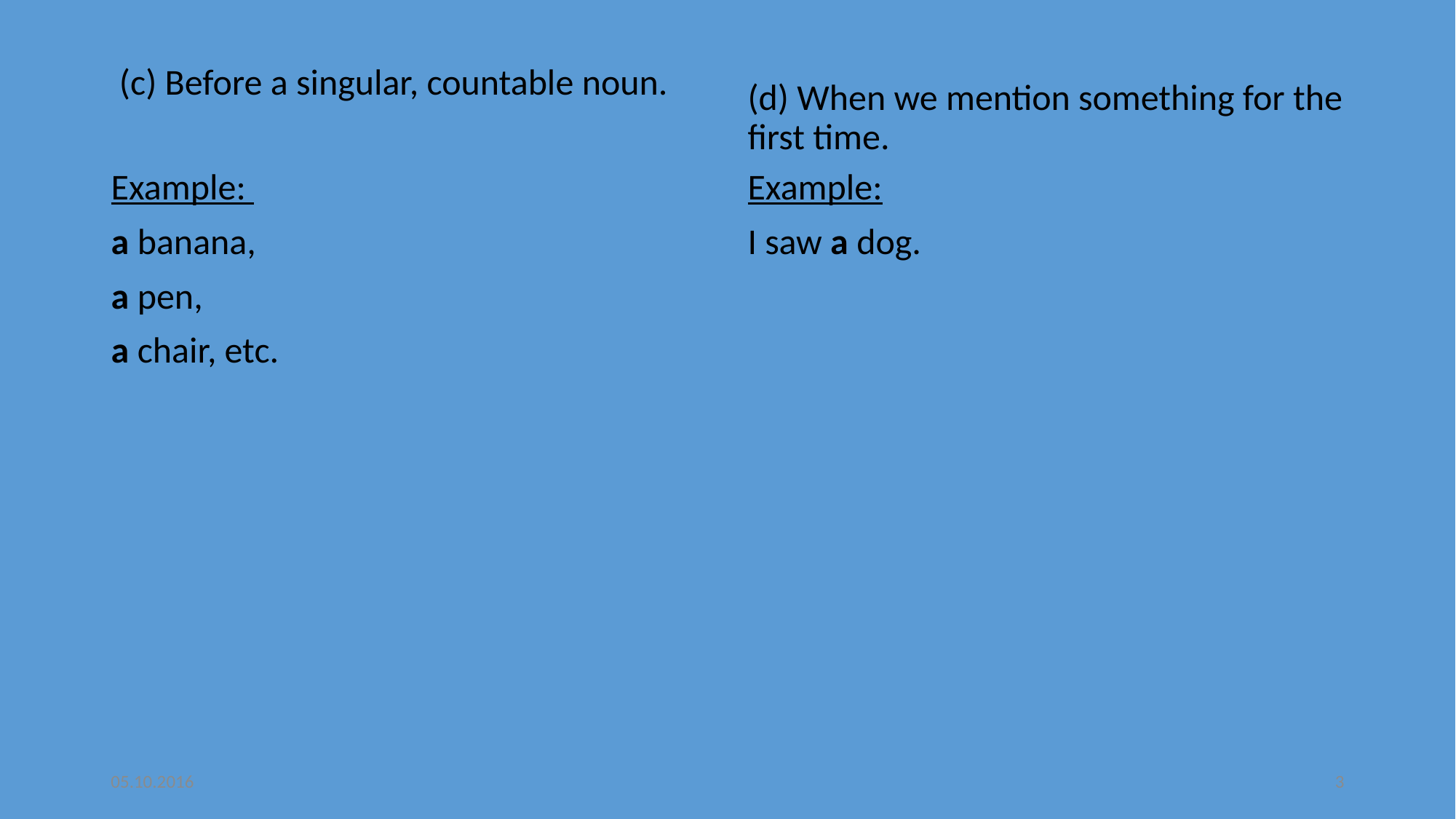

(c) Before a singular, countable noun.

(d) When we mention something for the first time.
Example:
a banana,
a pen,
a chair, etc.
Example:
I saw a dog.
05.10.2016
3